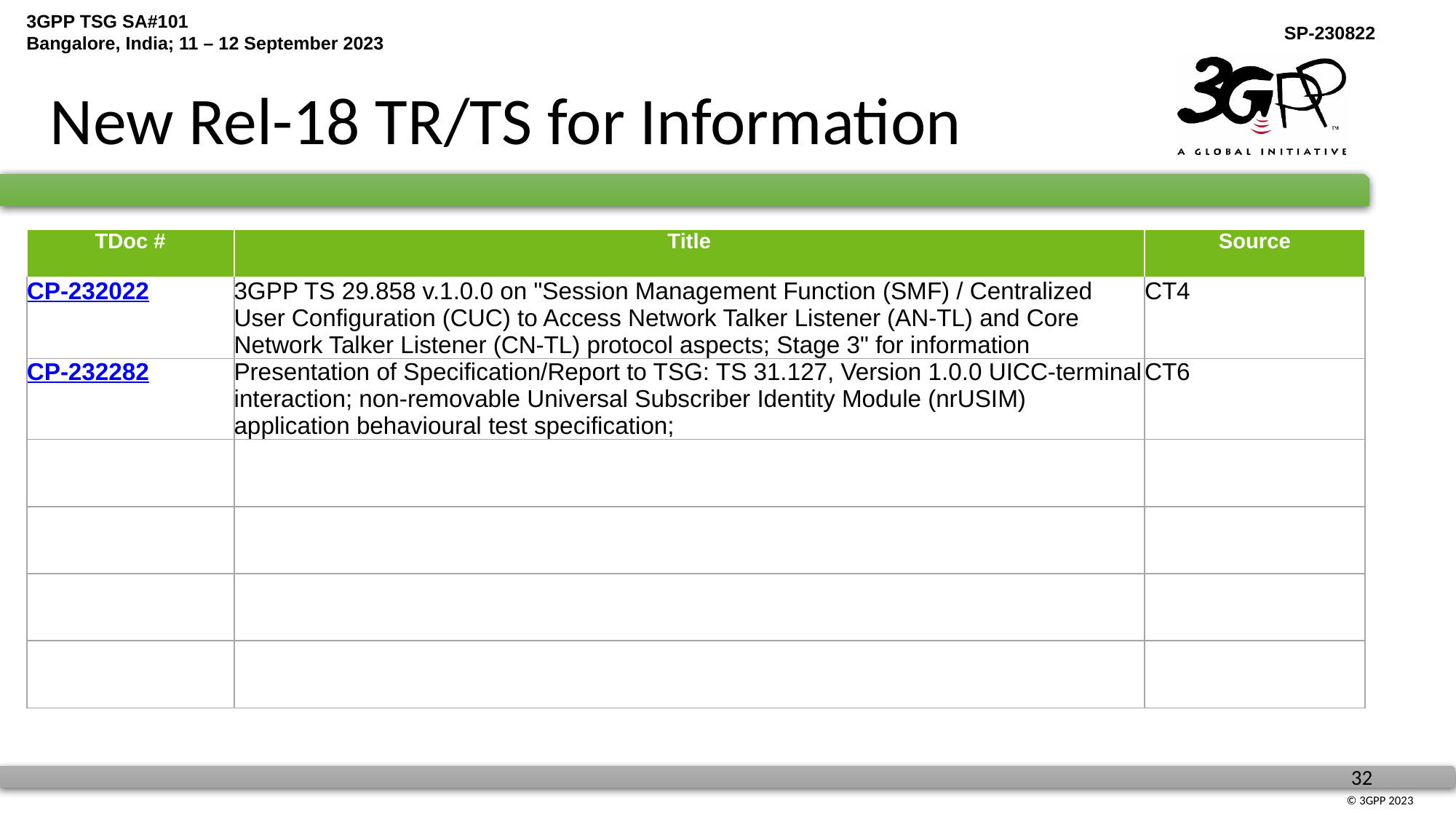

# New Rel-18 TR/TS for Information
| TDoc # | Title | Source |
| --- | --- | --- |
| CP-232022 | 3GPP TS 29.858 v.1.0.0 on "Session Management Function (SMF) / Centralized User Configuration (CUC) to Access Network Talker Listener (AN-TL) and Core Network Talker Listener (CN-TL) protocol aspects; Stage 3" for information | CT4 |
| CP-232282 | Presentation of Specification/Report to TSG: TS 31.127, Version 1.0.0 UICC-terminal interaction; non-removable Universal Subscriber Identity Module (nrUSIM) application behavioural test specification; | CT6 |
|  |  |  |
|  |  |  |
|  |  |  |
|  |  |  |